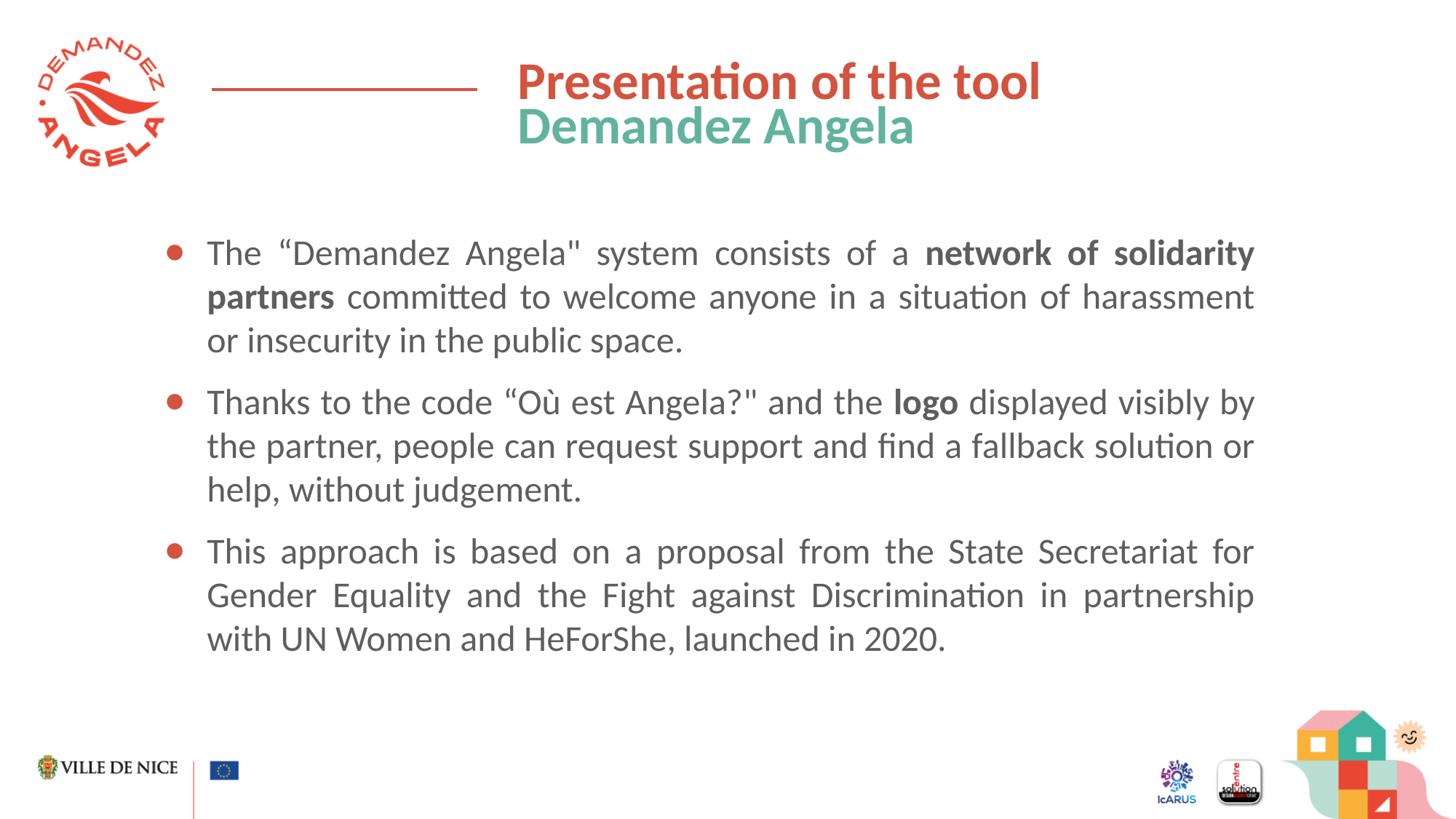

Presentation of the tool
Demandez Angela
The “Demandez Angela" system consists of a network of solidarity partners committed to welcome anyone in a situation of harassment or insecurity in the public space.
Thanks to the code “Où est Angela?" and the logo displayed visibly by the partner, people can request support and find a fallback solution or help, without judgement.
This approach is based on a proposal from the State Secretariat for Gender Equality and the Fight against Discrimination in partnership with UN Women and HeForShe, launched in 2020.